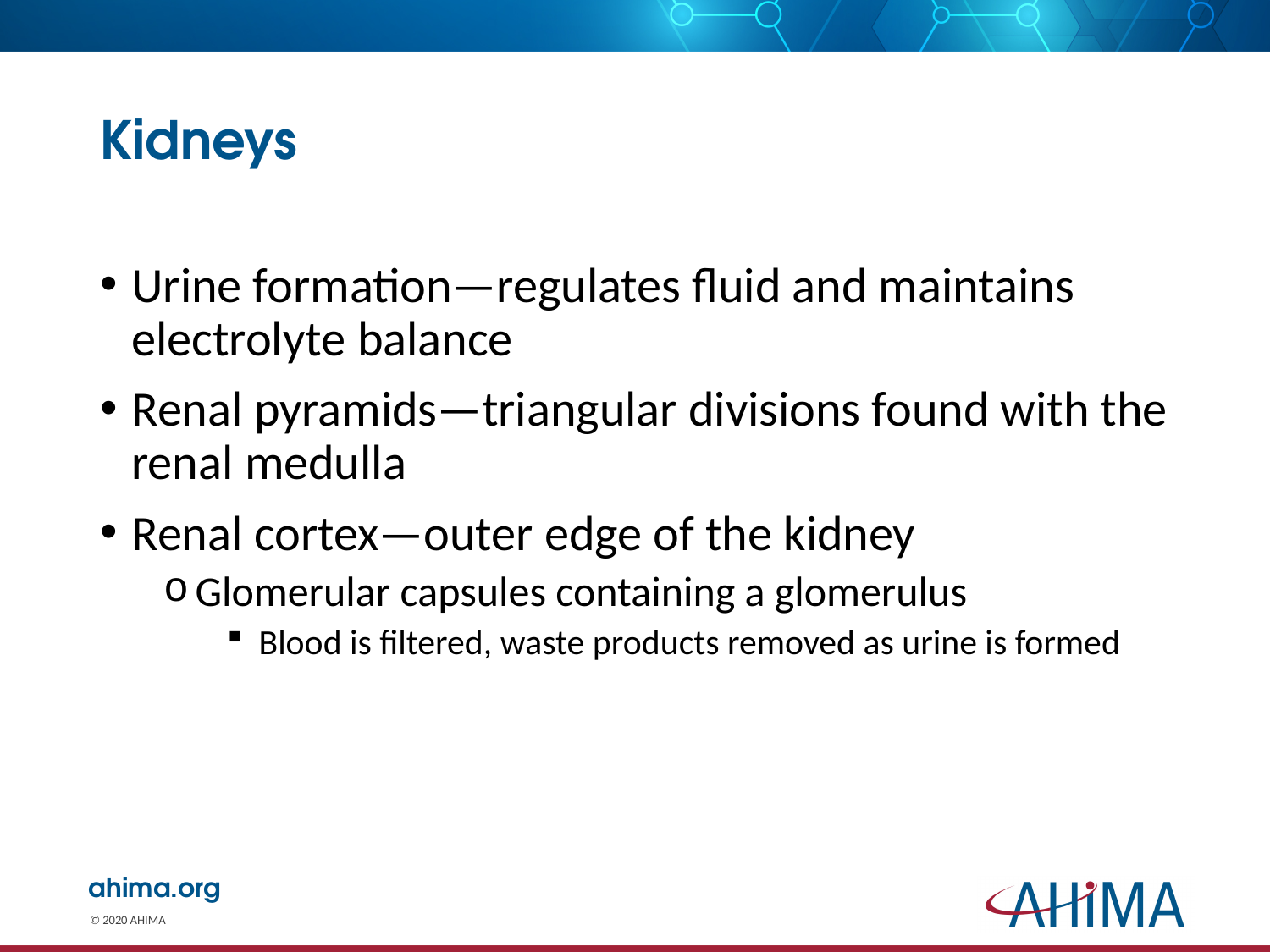

# Kidneys
Urine formation—regulates fluid and maintains electrolyte balance
Renal pyramids—triangular divisions found with the renal medulla
Renal cortex—outer edge of the kidney
Glomerular capsules containing a glomerulus
Blood is filtered, waste products removed as urine is formed